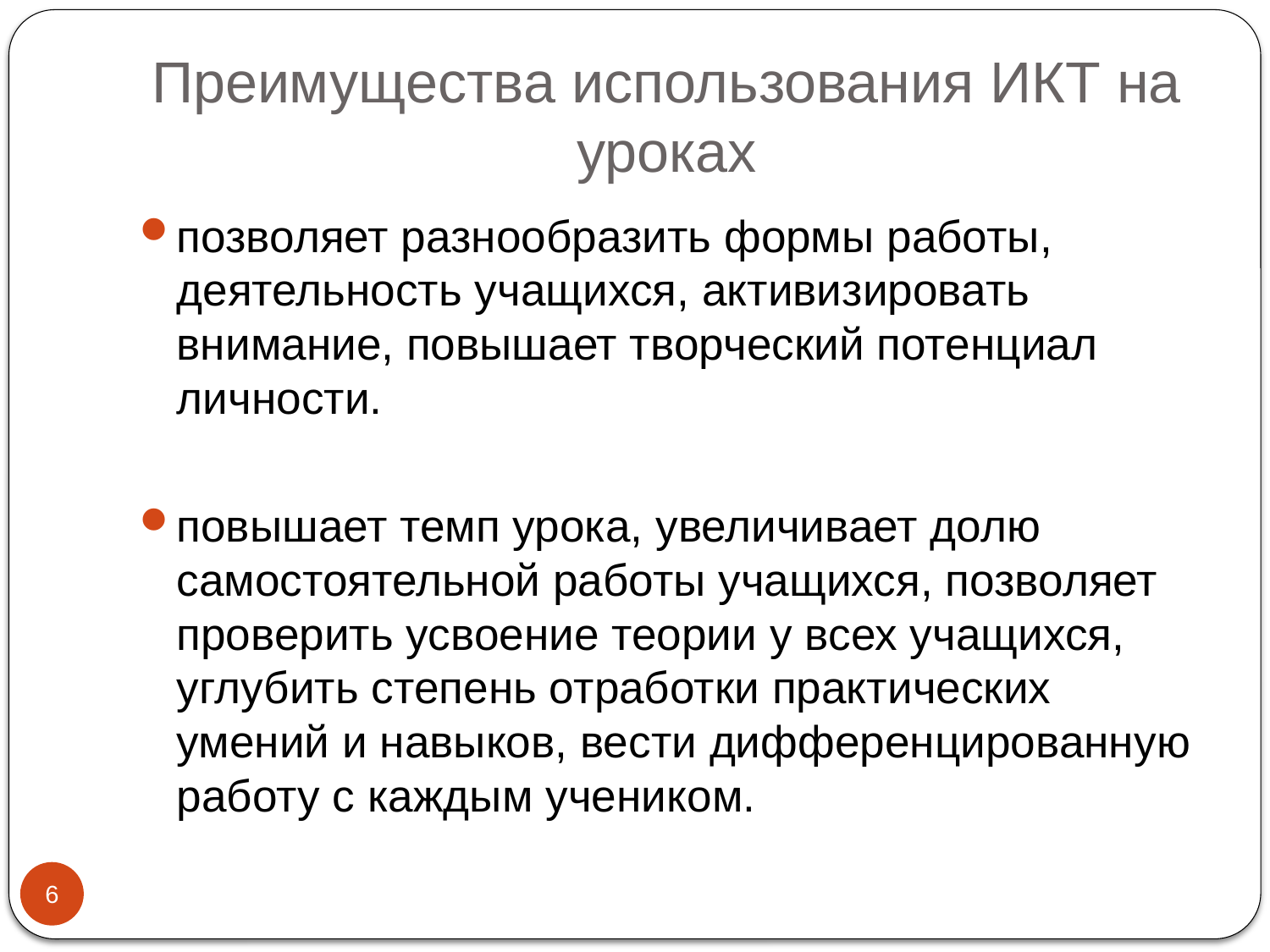

# Преимущества использования ИКТ на уроках
позволяет разнообразить формы работы, деятельность учащихся, активизировать внимание, повышает творческий потенциал личности.

повышает темп урока, увеличивает долю самостоятельной работы учащихся, позволяет проверить усвоение теории у всех учащихся, углубить степень отработки практических умений и навыков, вести дифференцированную работу с каждым учеником.

6